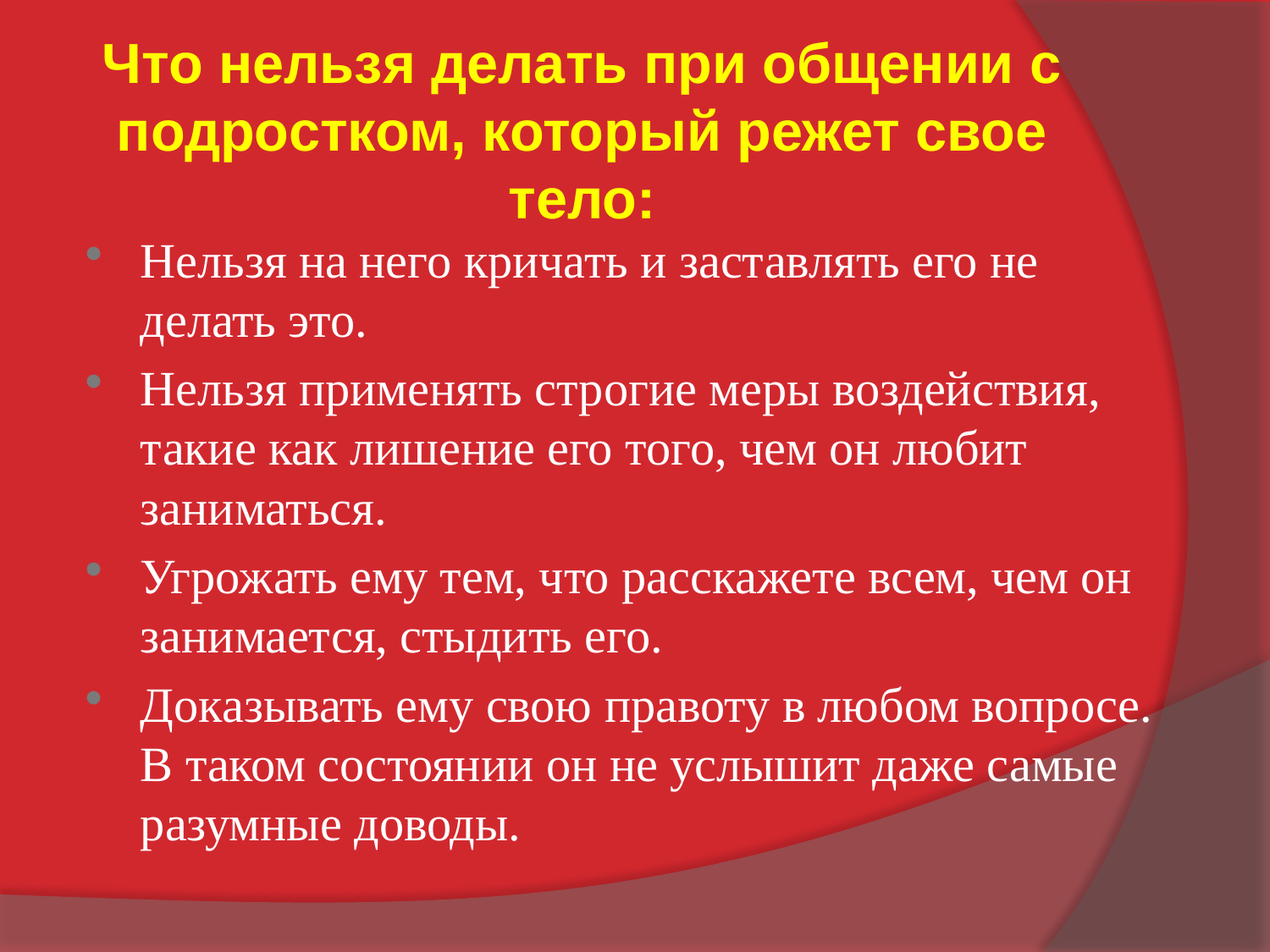

# Что нельзя делать при общении с подростком, который режет свое тело:
Нельзя на него кричать и заставлять его не делать это.
Нельзя применять строгие меры воздействия, такие как лишение его того, чем он любит заниматься.
Угрожать ему тем, что расскажете всем, чем он занимается, стыдить его.
Доказывать ему свою правоту в любом вопросе. В таком состоянии он не услышит даже самые разумные доводы.